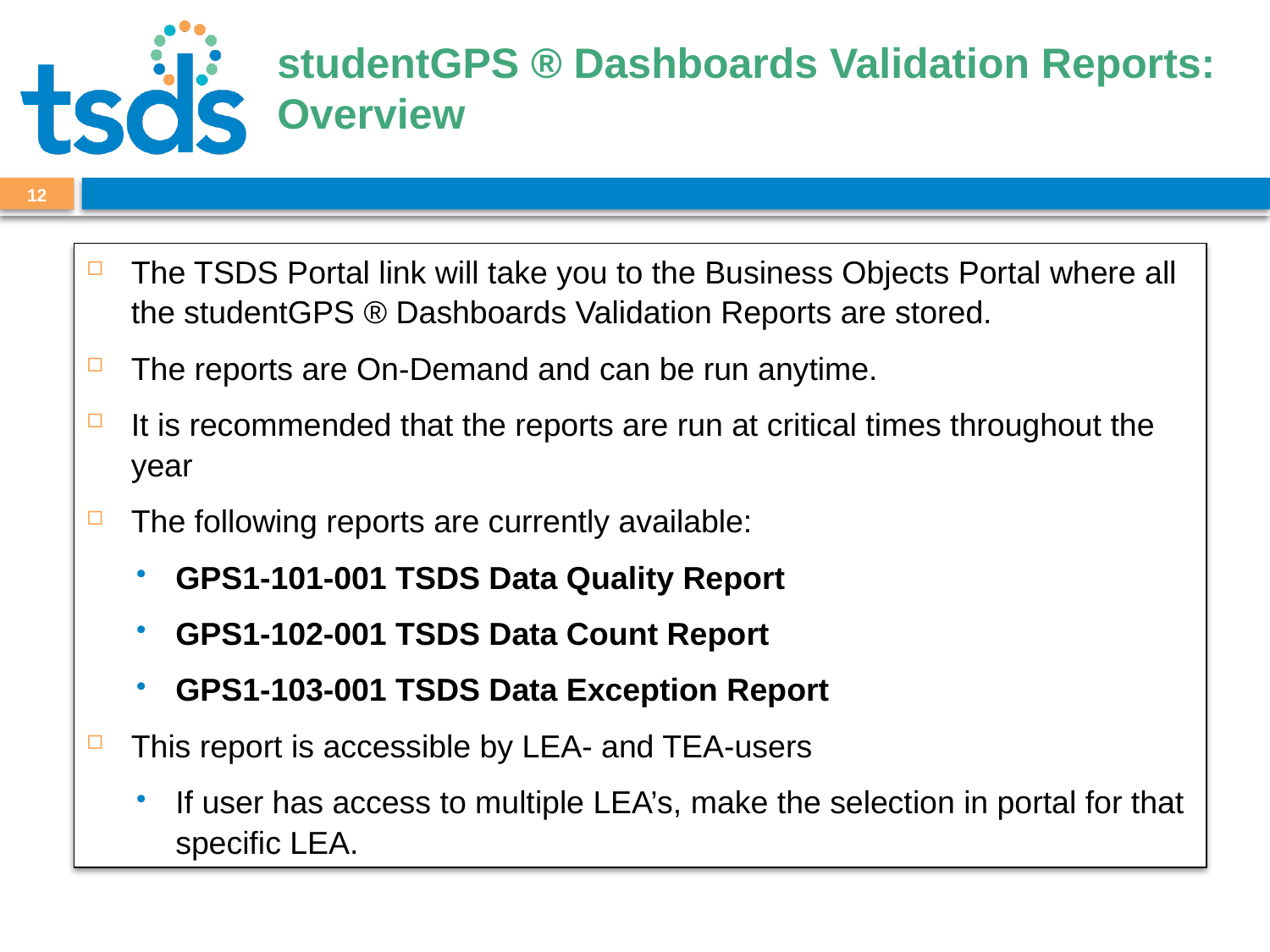

# studentGPS ® Dashboards Validation Reports: Overview
12
The TSDS Portal link will take you to the Business Objects Portal where all the studentGPS ® Dashboards Validation Reports are stored.
The reports are On-Demand and can be run anytime.
It is recommended that the reports are run at critical times throughout the year
The following reports are currently available:
GPS1-101-001 TSDS Data Quality Report
GPS1-102-001 TSDS Data Count Report
GPS1-103-001 TSDS Data Exception Report
This report is accessible by LEA- and TEA-users
If user has access to multiple LEA’s, make the selection in portal for that specific LEA.